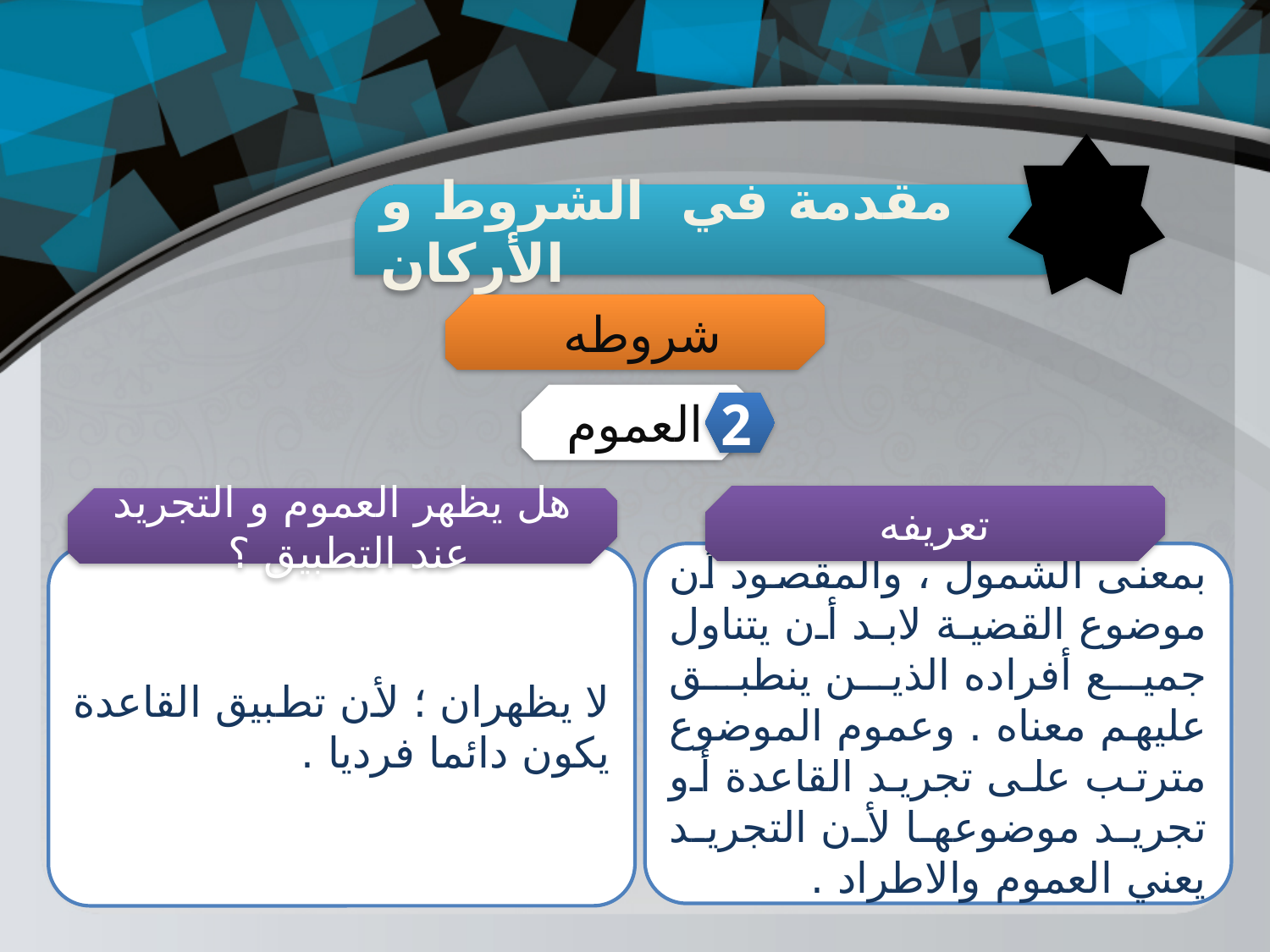

مقدمة في  الشروط و الأركان
شروطه
العموم
2
تعريفه
هل يظهر العموم و التجريد عند التطبيق ؟
بمعنى الشمول ، والمقصود أن موضوع القضية لابد أن يتناول جميع أفراده الذين ينطبق عليهم معناه . وعموم الموضوع مترتب على تجريد القاعدة أو تجريد موضوعها لأن التجريد يعني العموم والاطراد .
لا يظهران ؛ لأن تطبيق القاعدة يكون دائما فرديا .